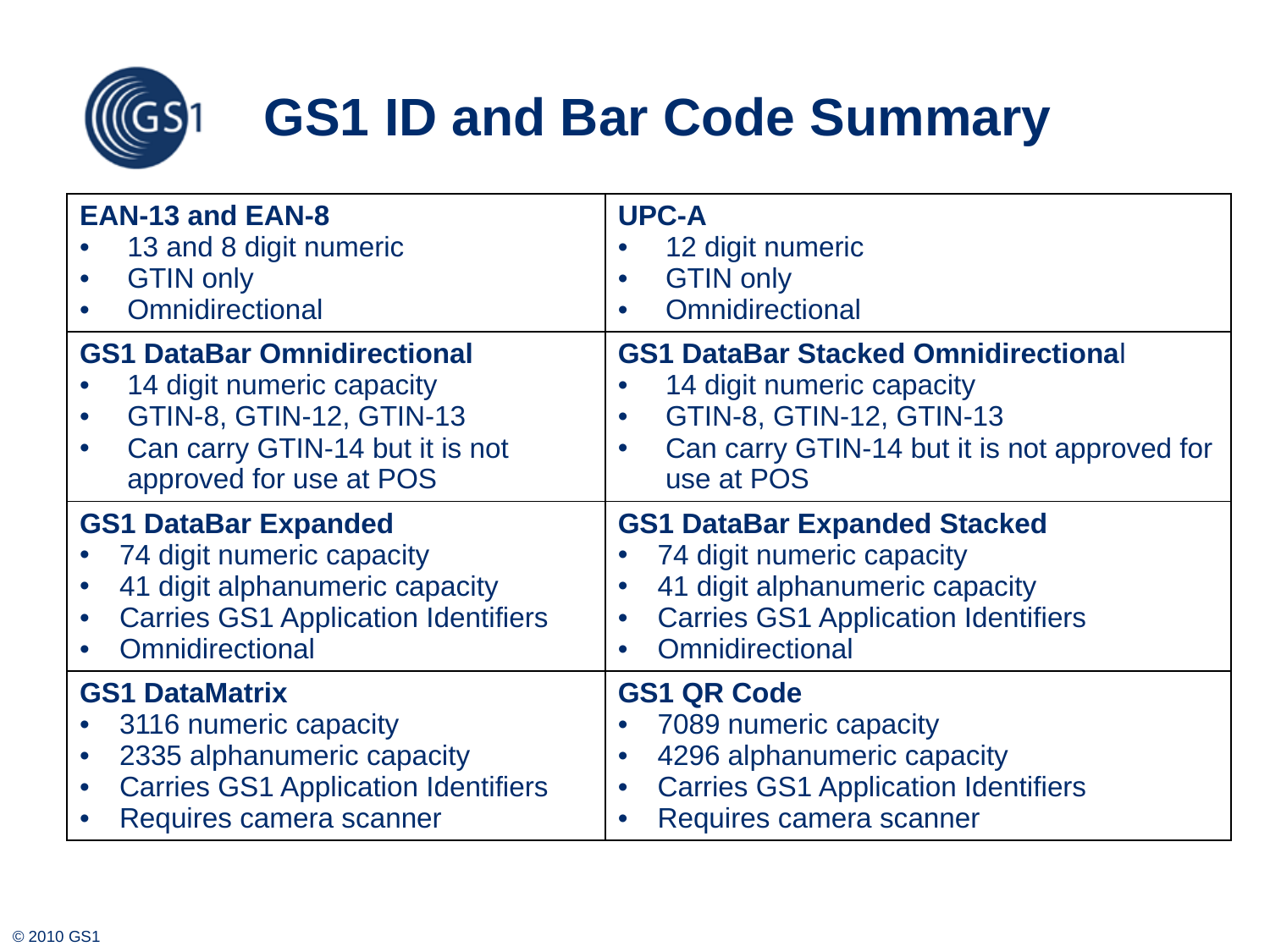

# GS1 ID and Bar Code Summary
| EAN-13 and EAN-8 13 and 8 digit numeric GTIN only Omnidirectional | UPC-A 12 digit numeric GTIN only Omnidirectional |
| --- | --- |
| GS1 DataBar Omnidirectional 14 digit numeric capacity GTIN-8, GTIN-12, GTIN-13 Can carry GTIN-14 but it is not approved for use at POS | GS1 DataBar Stacked Omnidirectional 14 digit numeric capacity GTIN-8, GTIN-12, GTIN-13 Can carry GTIN-14 but it is not approved for use at POS |
| GS1 DataBar Expanded 74 digit numeric capacity 41 digit alphanumeric capacity Carries GS1 Application Identifiers Omnidirectional | GS1 DataBar Expanded Stacked 74 digit numeric capacity 41 digit alphanumeric capacity Carries GS1 Application Identifiers Omnidirectional |
| GS1 DataMatrix 3116 numeric capacity 2335 alphanumeric capacity Carries GS1 Application Identifiers Requires camera scanner | GS1 QR Code 7089 numeric capacity 4296 alphanumeric capacity Carries GS1 Application Identifiers Requires camera scanner |